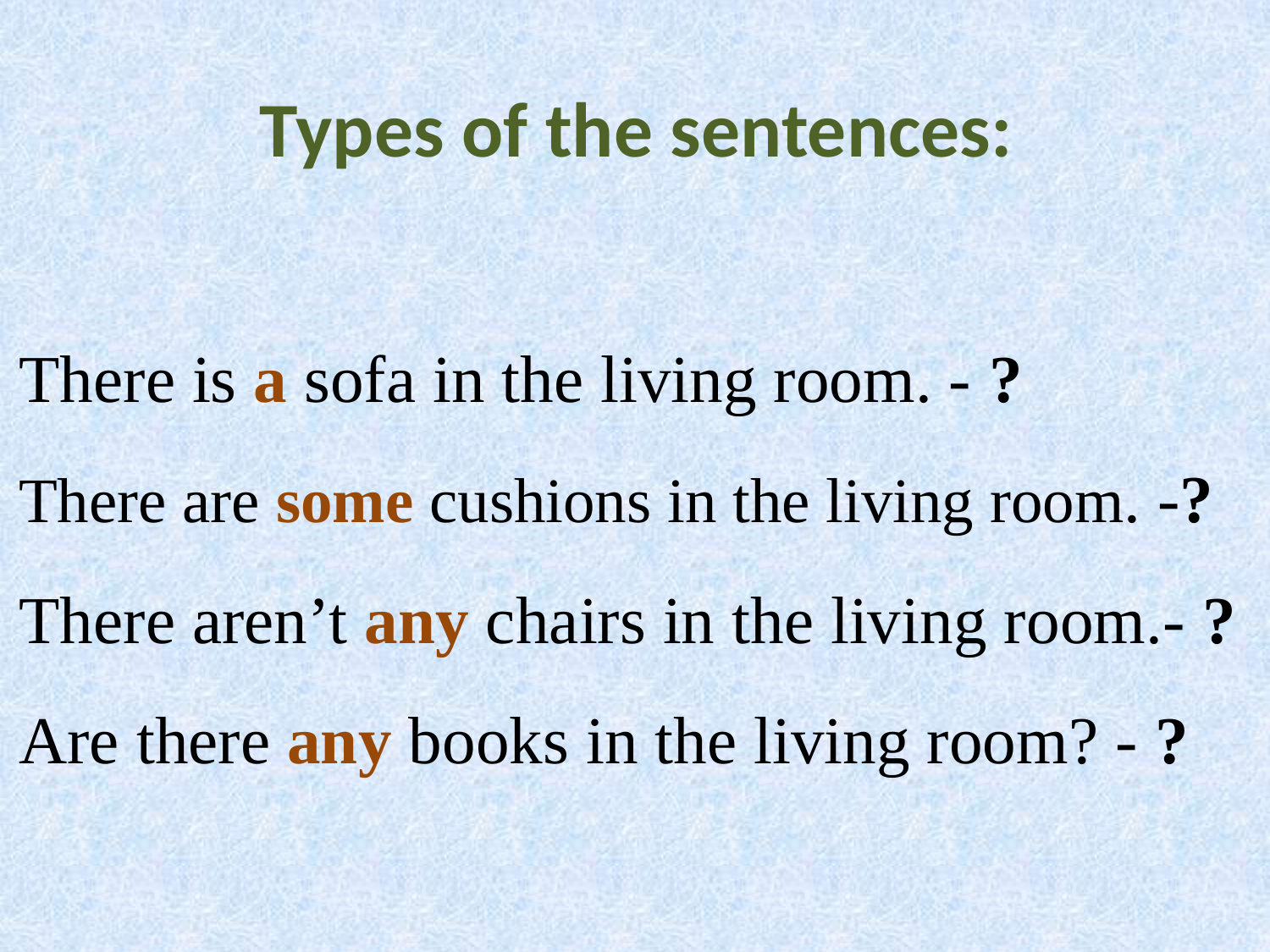

# Types of the sentences:
There is a sofa in the living room. - ?
There are some cushions in the living room. -?
There aren’t any chairs in the living room.- ?
Are there any books in the living room? - ?